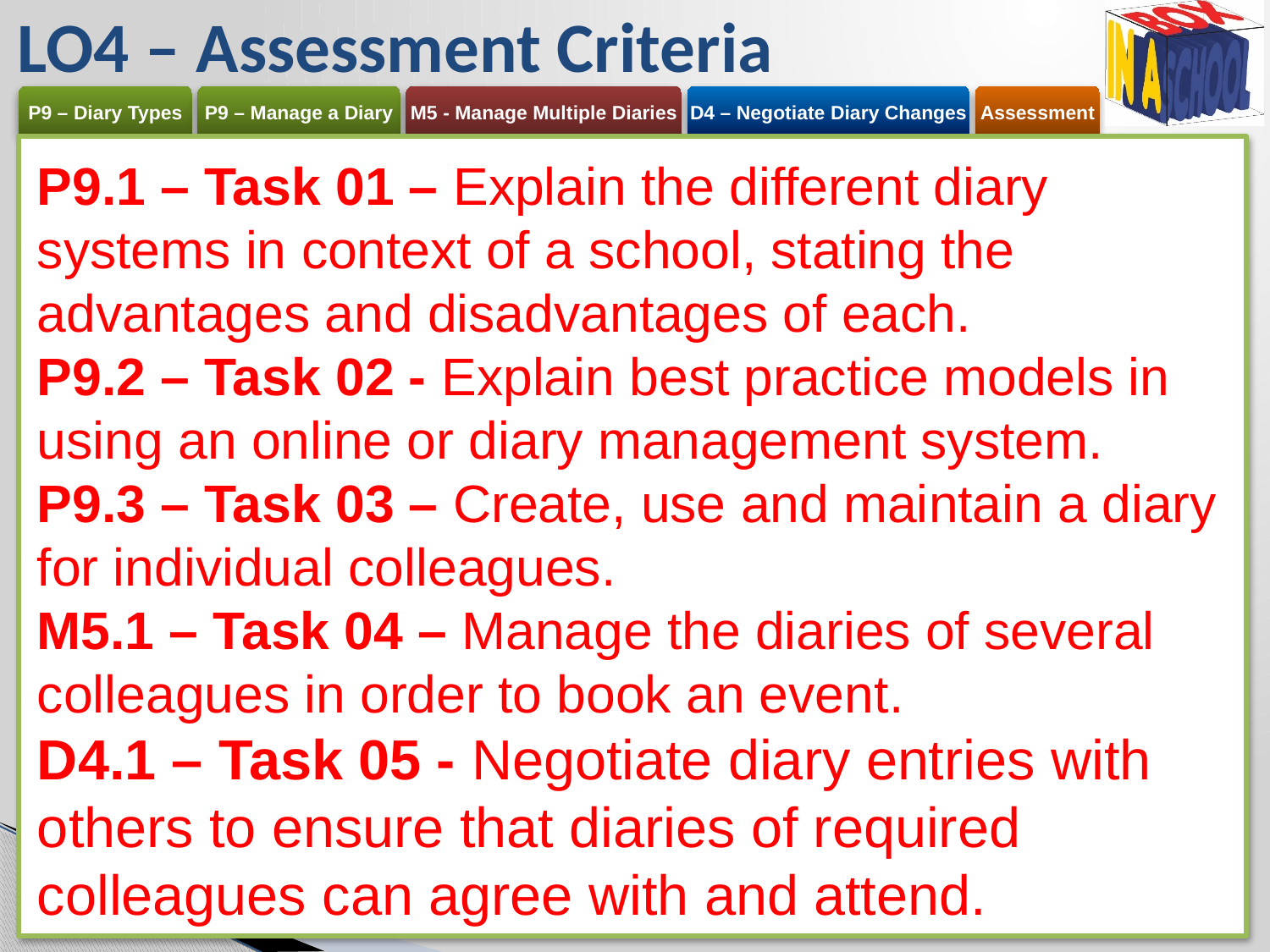

# LO4 – Assessment Criteria
P9.1 – Task 01 – Explain the different diary systems in context of a school, stating the advantages and disadvantages of each.
P9.2 – Task 02 - Explain best practice models in using an online or diary management system.
P9.3 – Task 03 – Create, use and maintain a diary for individual colleagues.
M5.1 – Task 04 – Manage the diaries of several colleagues in order to book an event.
D4.1 – Task 05 - Negotiate diary entries with others to ensure that diaries of required colleagues can agree with and attend.